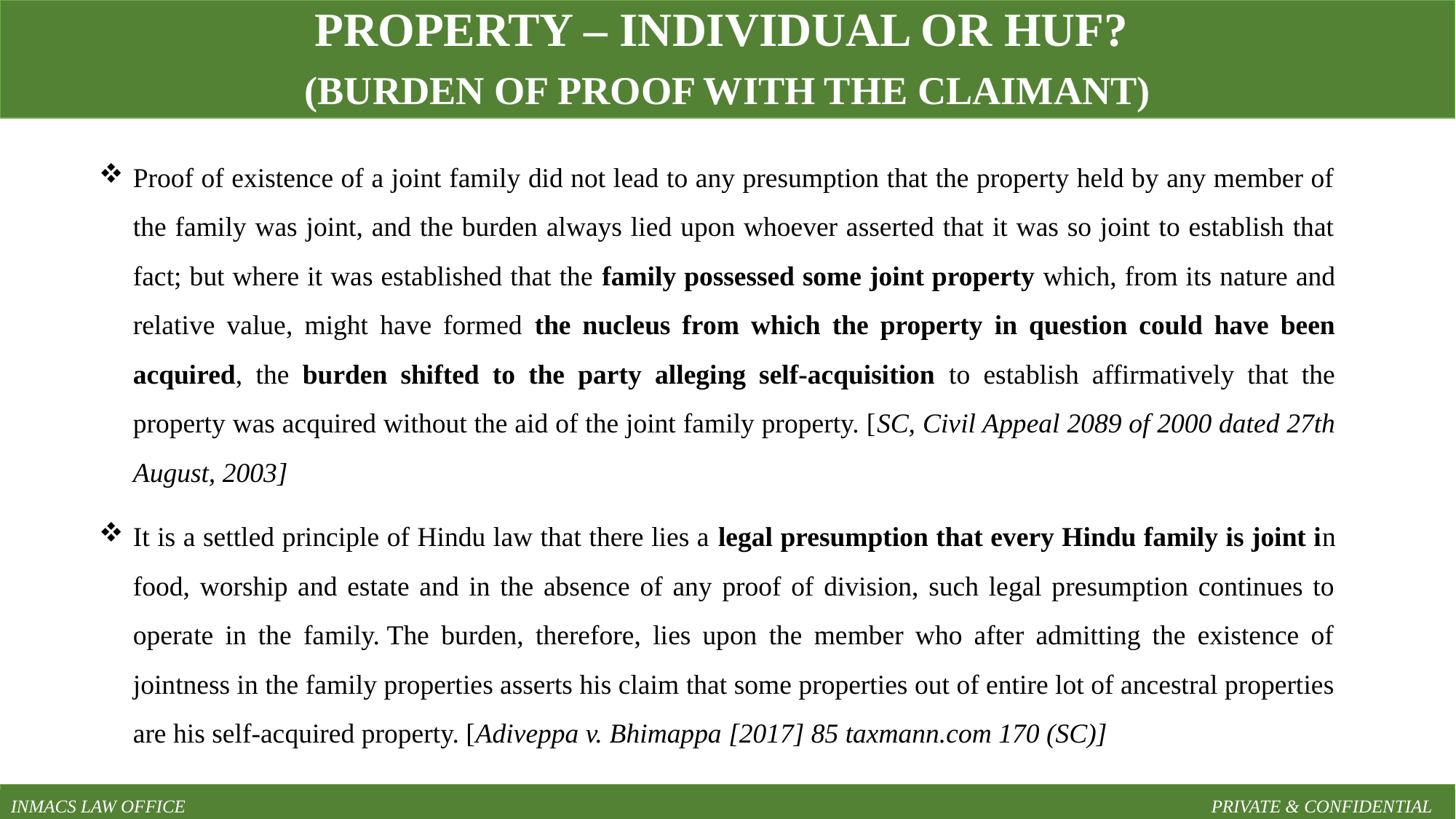

PROPERTY – INDIVIDUAL OR HUF?
(BURDEN OF PROOF WITH THE CLAIMANT)
Proof of existence of a joint family did not lead to any presumption that the property held by any member of the family was joint, and the burden always lied upon whoever asserted that it was so joint to establish that fact; but where it was established that the family possessed some joint property which, from its nature and relative value, might have formed the nucleus from which the property in question could have been acquired, the burden shifted to the party alleging self-acquisition to establish affirmatively that the property was acquired without the aid of the joint family property. [SC, Civil Appeal 2089 of 2000 dated 27th August, 2003]
It is a settled principle of Hindu law that there lies a legal presumption that every Hindu family is joint in food, worship and estate and in the absence of any proof of division, such legal presumption continues to operate in the family. The burden, therefore, lies upon the member who after admitting the existence of jointness in the family properties asserts his claim that some properties out of entire lot of ancestral properties are his self-acquired property. [Adiveppa v. Bhimappa [2017] 85 taxmann.com 170 (SC)]

INMACS LAW OFFICE										PRIVATE & CONFIDENTIAL